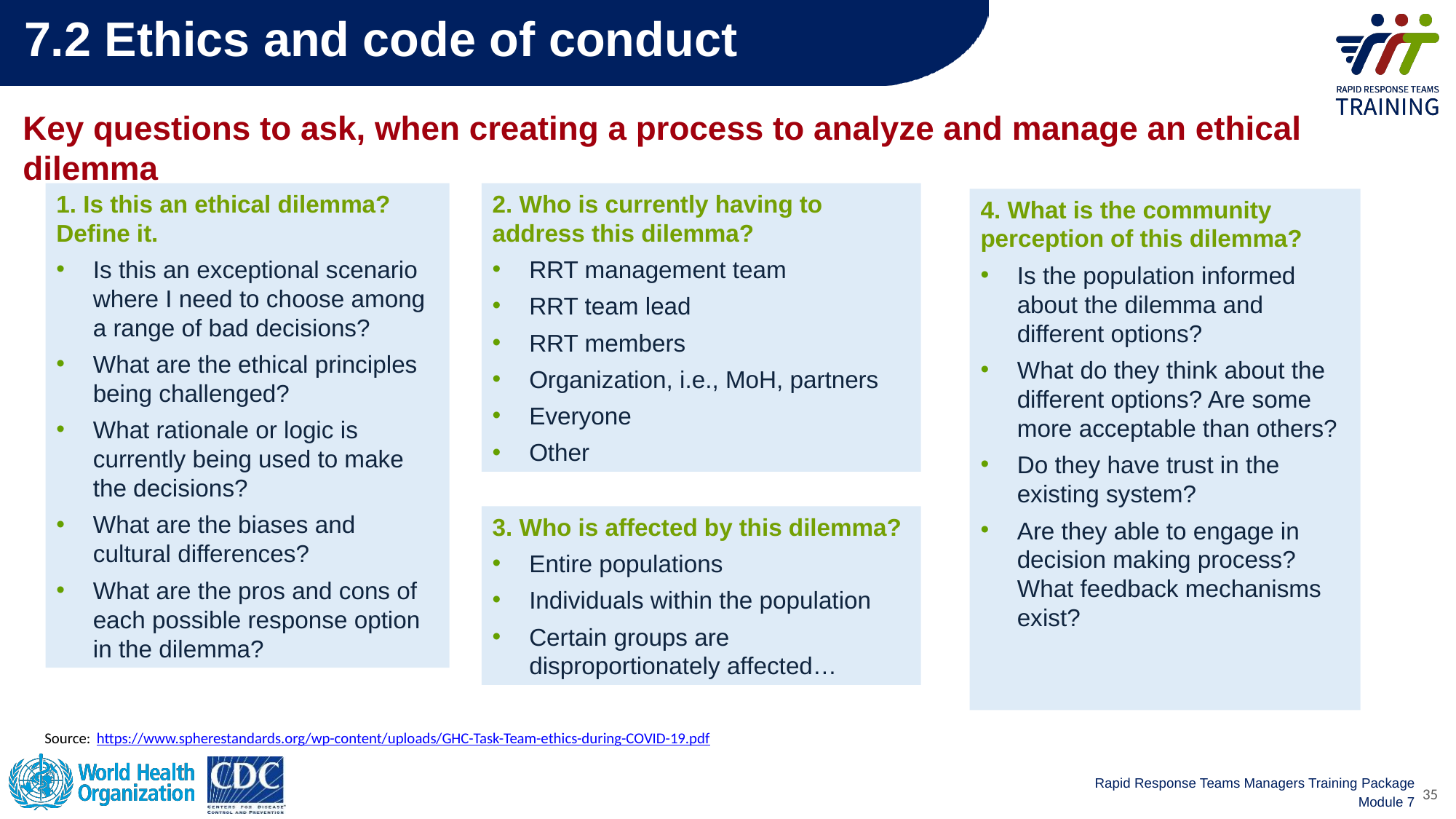

7.2 Ethics and code of conduct
Key questions to ask, when creating a process to analyze and manage an ethical dilemma
1. Is this an ethical dilemma? Define it.
Is this an exceptional scenario where I need to choose among a range of bad decisions?
What are the ethical principles being challenged?
What rationale or logic is currently being used to make the decisions?
What are the biases and cultural differences?
What are the pros and cons of each possible response option in the dilemma?
2. Who is currently having to address this dilemma?
RRT management team
RRT team lead
RRT members
Organization, i.e., MoH, partners
Everyone
Other
4. What is the community perception of this dilemma?
Is the population informed about the dilemma and different options?
What do they think about the different options? Are some more acceptable than others?
Do they have trust in the existing system?
Are they able to engage in decision making process? What feedback mechanisms exist?

3. Who is affected by this dilemma?
Entire populations
Individuals within the population
Certain groups are disproportionately affected…
Source: https://www.spherestandards.org/wp-content/uploads/GHC-Task-Team-ethics-during-COVID-19.pdf
35